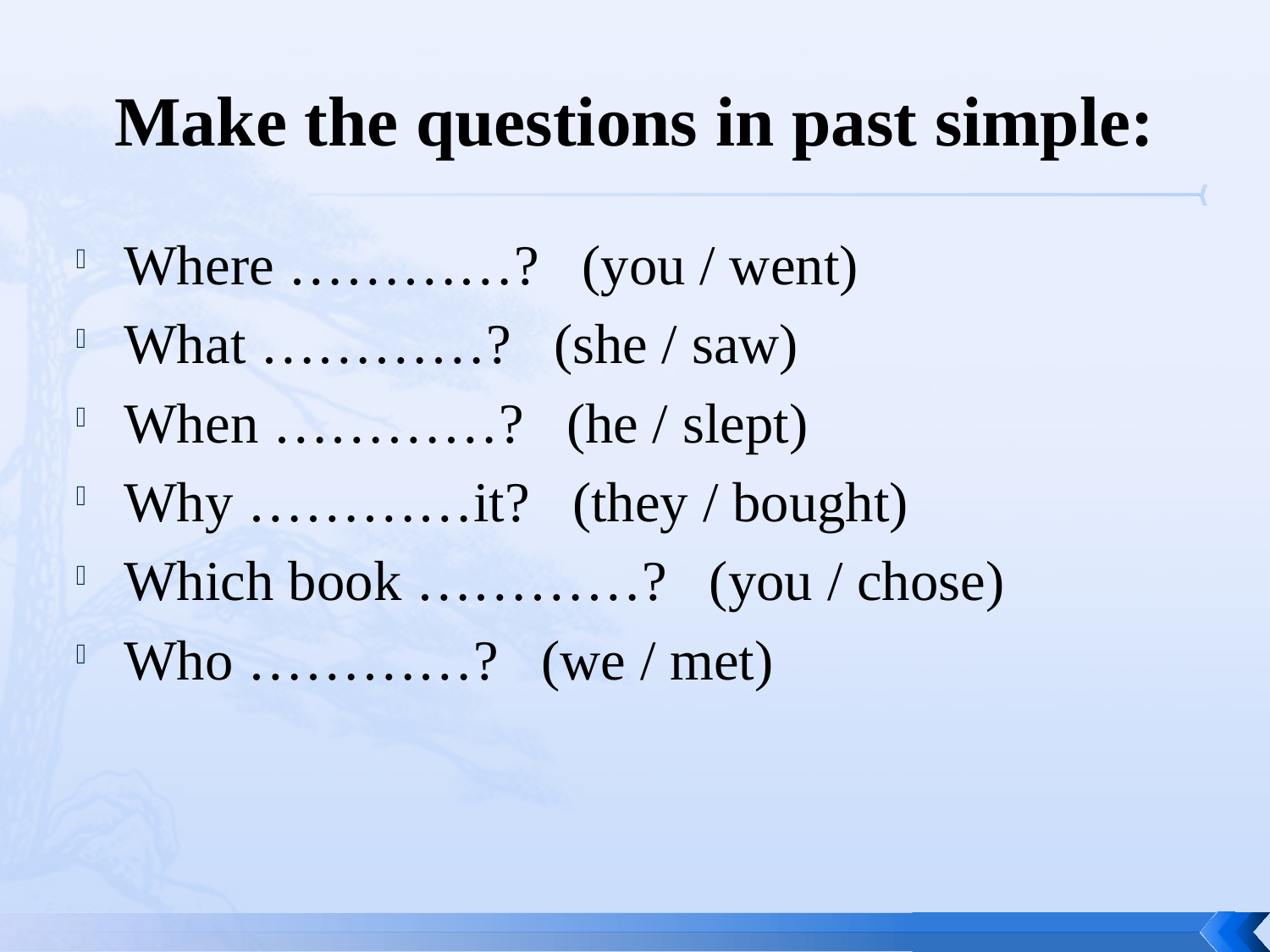

# Make the questions in past simple:
Where …………?   (you / went)
What …………?   (she / saw)
When …………?   (he / slept)
Why …………it?   (they / bought)
Which book …………?   (you / chose)
Who …………?   (we / met)